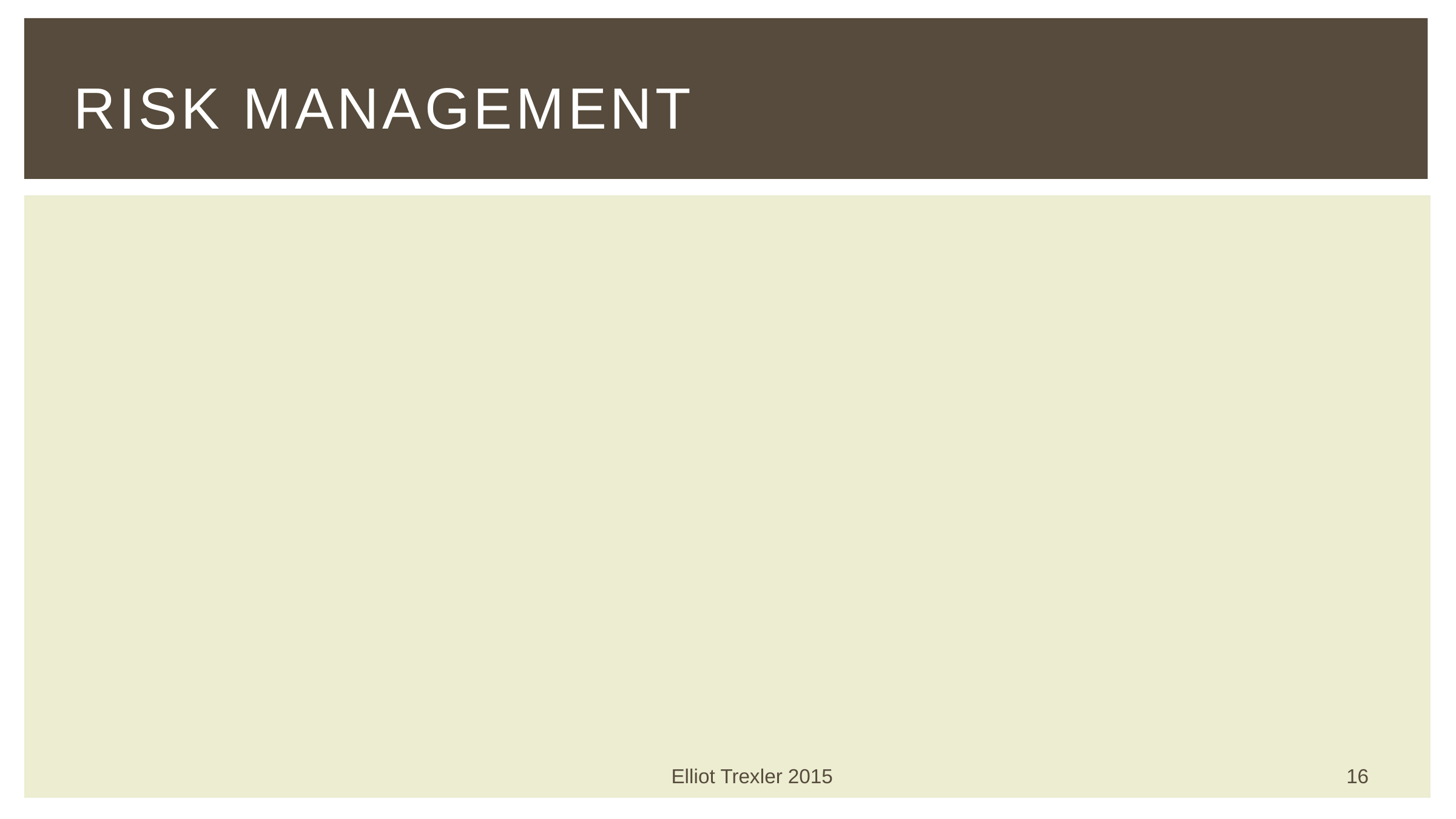

# Risk management

16
Elliot Trexler 2015